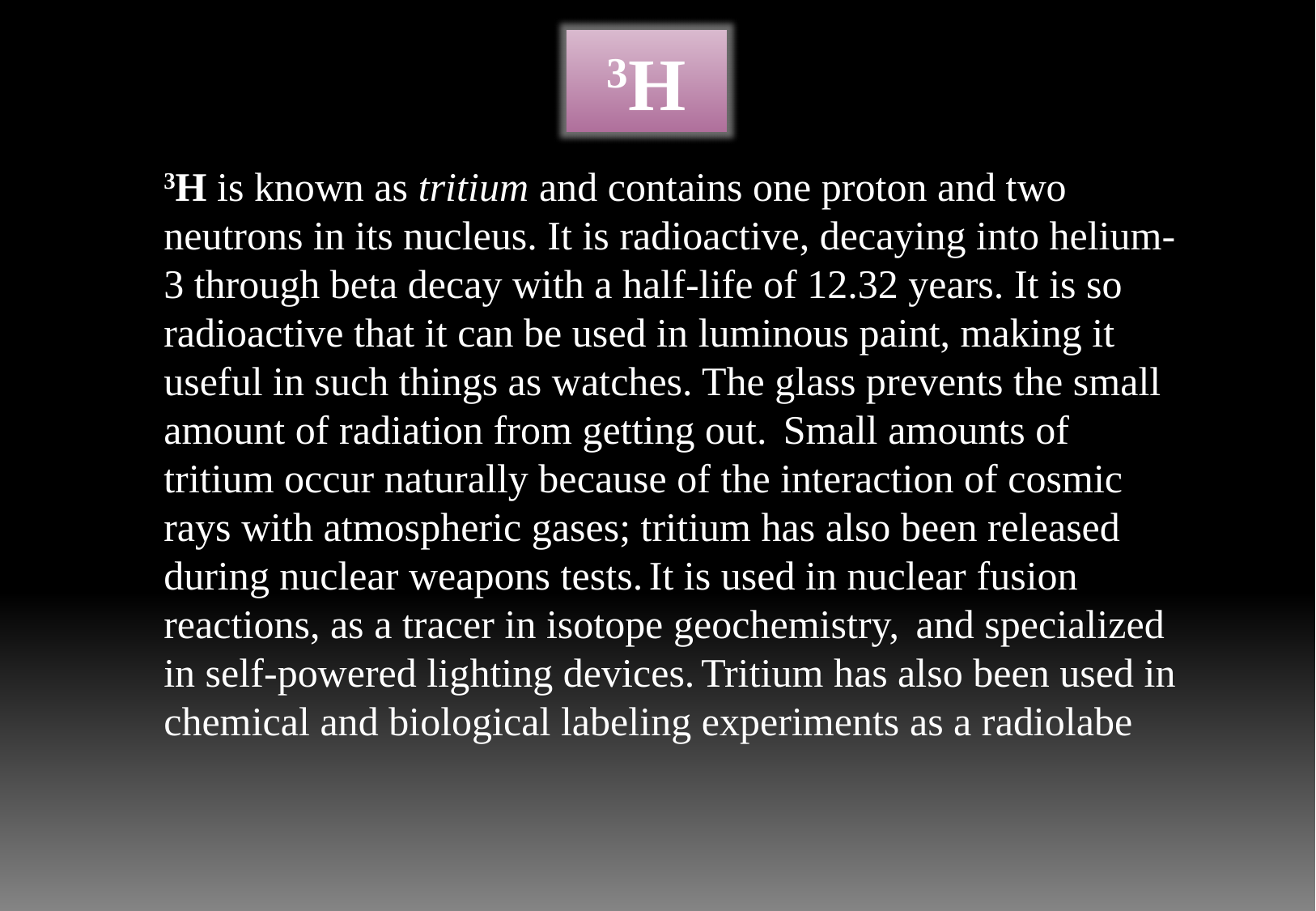

3H
3H is known as tritium and contains one proton and two neutrons in its nucleus. It is radioactive, decaying into helium-3 through beta decay with a half-life of 12.32 years. It is so radioactive that it can be used in luminous paint, making it useful in such things as watches. The glass prevents the small amount of radiation from getting out.  Small amounts of tritium occur naturally because of the interaction of cosmic rays with atmospheric gases; tritium has also been released during nuclear weapons tests. It is used in nuclear fusion reactions, as a tracer in isotope geochemistry,  and specialized in self-powered lighting devices. Tritium has also been used in chemical and biological labeling experiments as a radiolabe